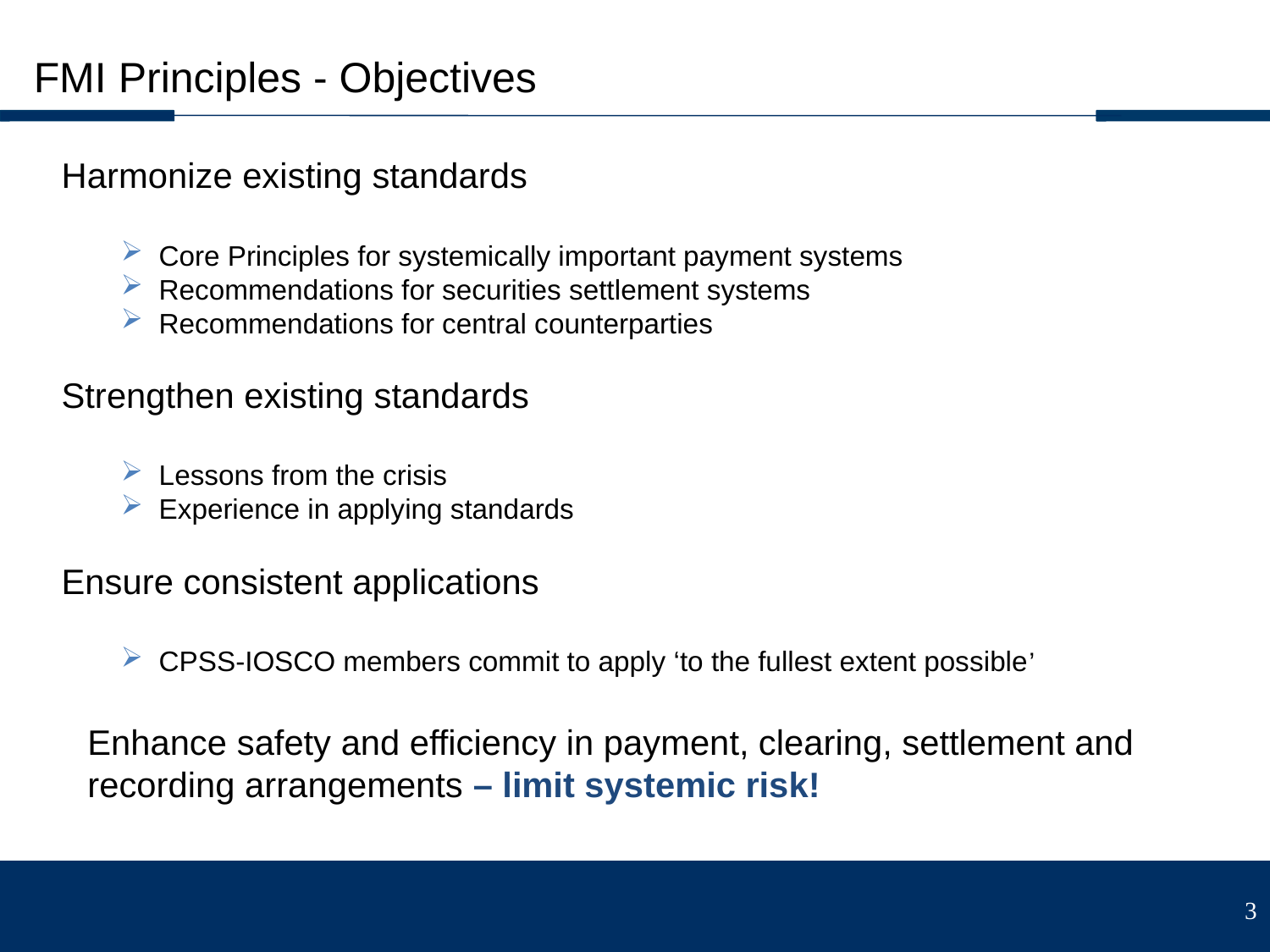

FMI Principles - Objectives
Harmonize existing standards

 Core Principles for systemically important payment systems
 Recommendations for securities settlement systems
 Recommendations for central counterparties

Strengthen existing standards

 Lessons from the crisis
 Experience in applying standards

Ensure consistent applications

 CPSS-IOSCO members commit to apply ‘to the fullest extent possible’

Enhance safety and efficiency in payment, clearing, settlement and recording arrangements – limit systemic risk!

3